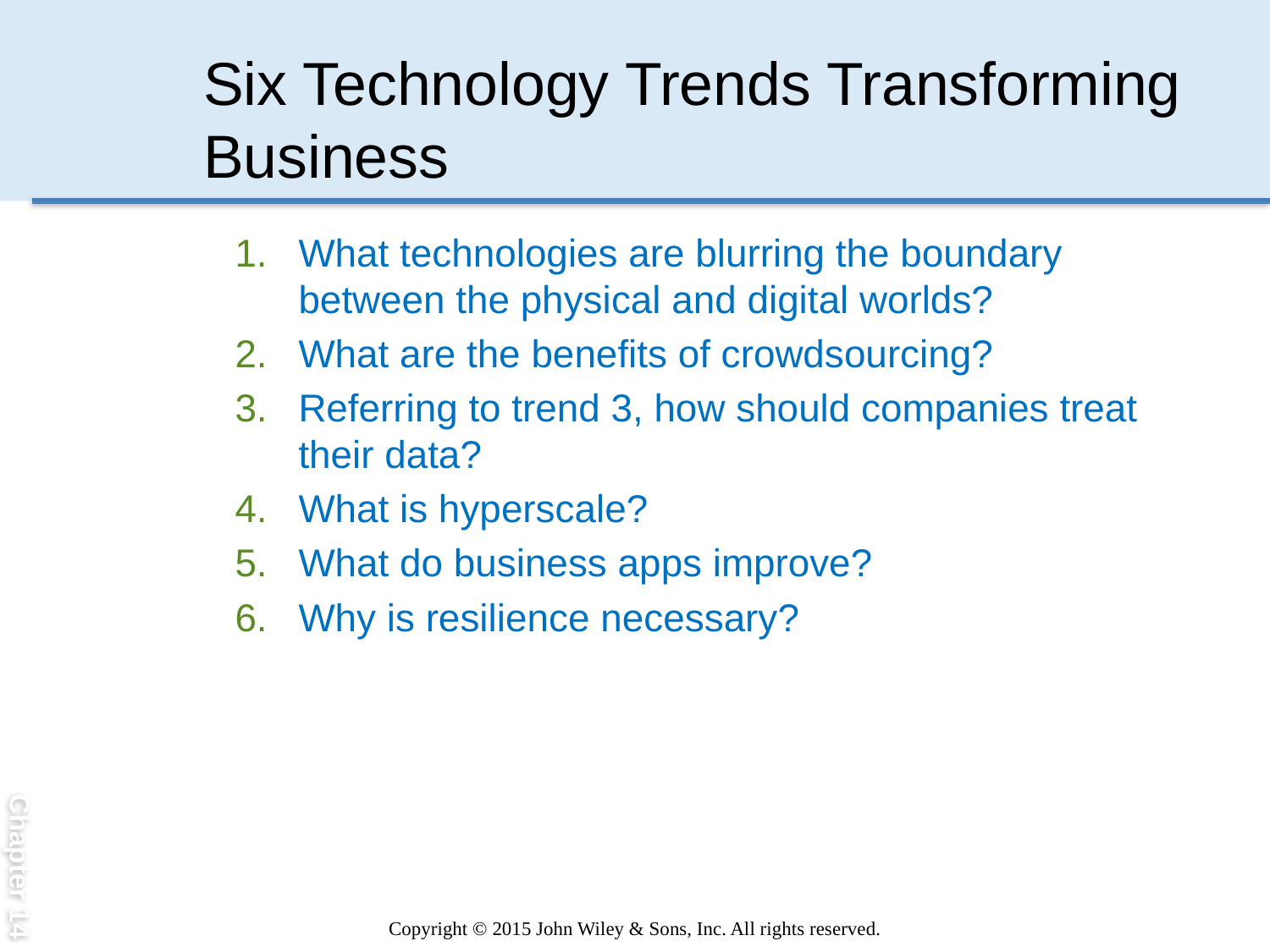

Chapter 14
# Six Technology Trends Transforming Business
What technologies are blurring the boundary between the physical and digital worlds?
What are the benefits of crowdsourcing?
Referring to trend 3, how should companies treat their data?
What is hyperscale?
What do business apps improve?
Why is resilience necessary?